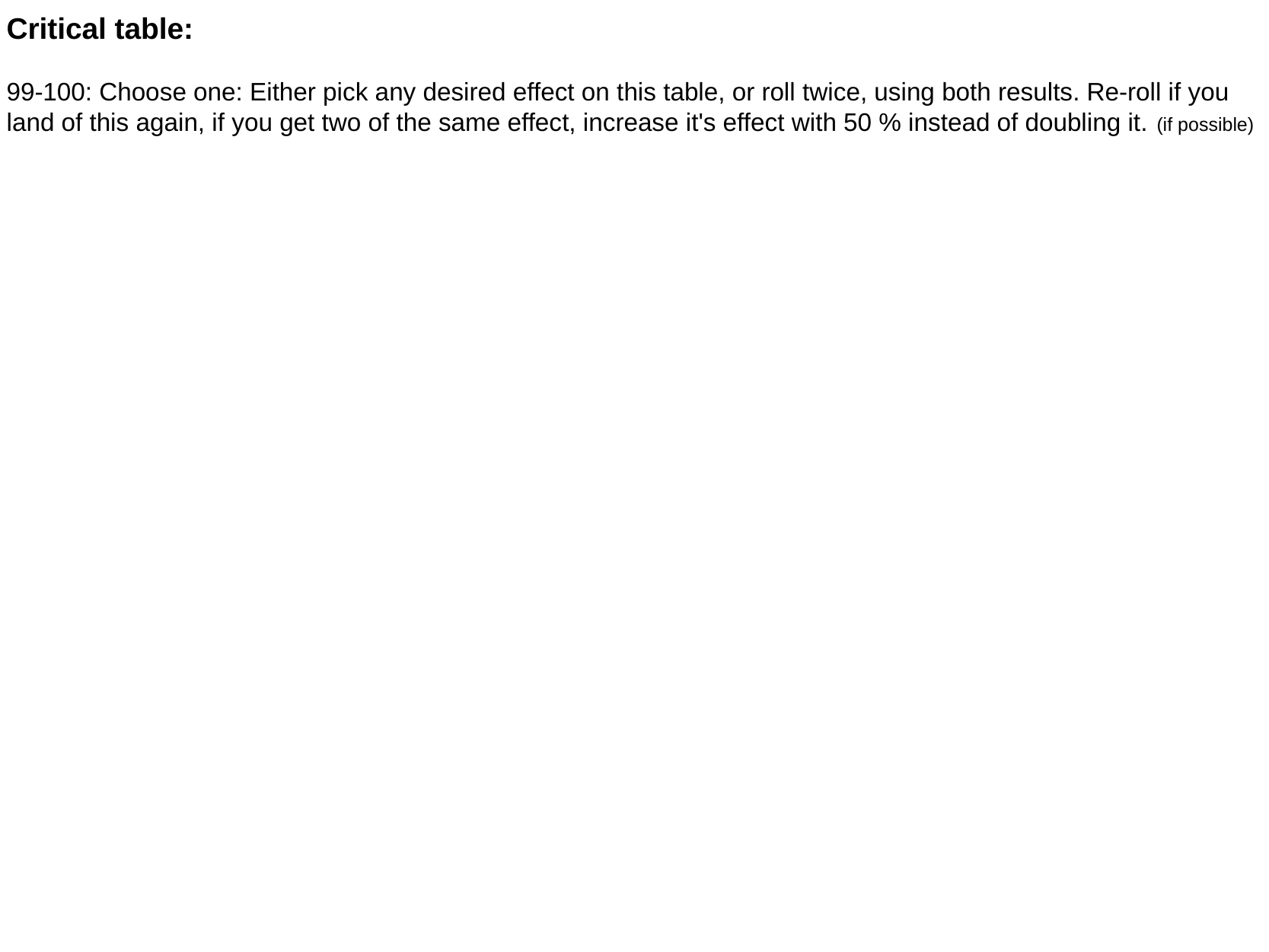

Critical table:

99-100: Choose one: Either pick any desired effect on this table, or roll twice, using both results. Re-roll if you land of this again, if you get two of the same effect, increase it's effect with 50 % instead of doubling it. (if possible)